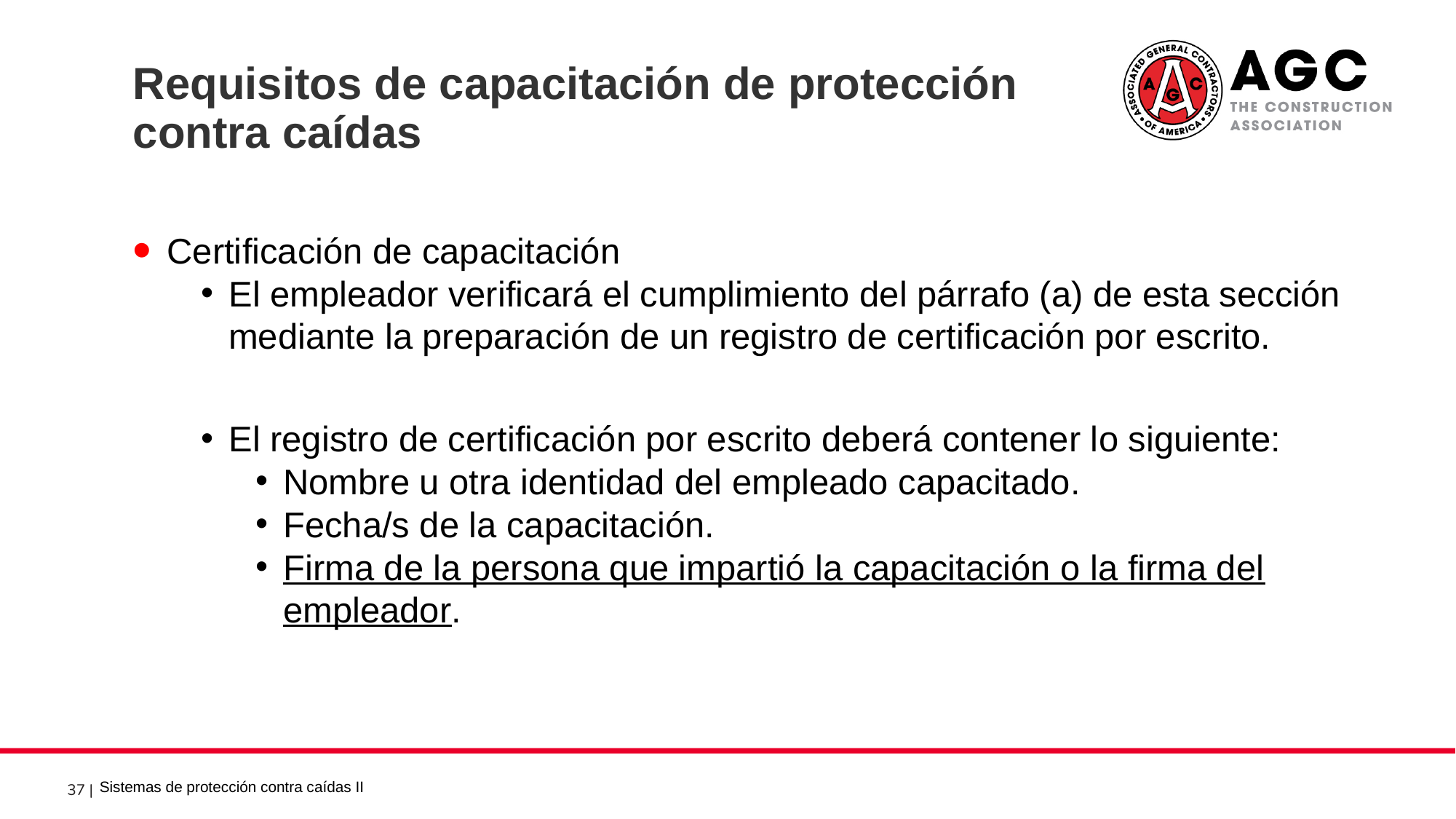

Requisitos de capacitación de protección contra caídas 4
Certificación de capacitación
El empleador verificará el cumplimiento del párrafo (a) de esta sección mediante la preparación de un registro de certificación por escrito.

El registro de certificación por escrito deberá contener lo siguiente:
Nombre u otra identidad del empleado capacitado.
Fecha/s de la capacitación.
Firma de la persona que impartió la capacitación o la firma del empleador.
Sistemas de protección contra caídas II